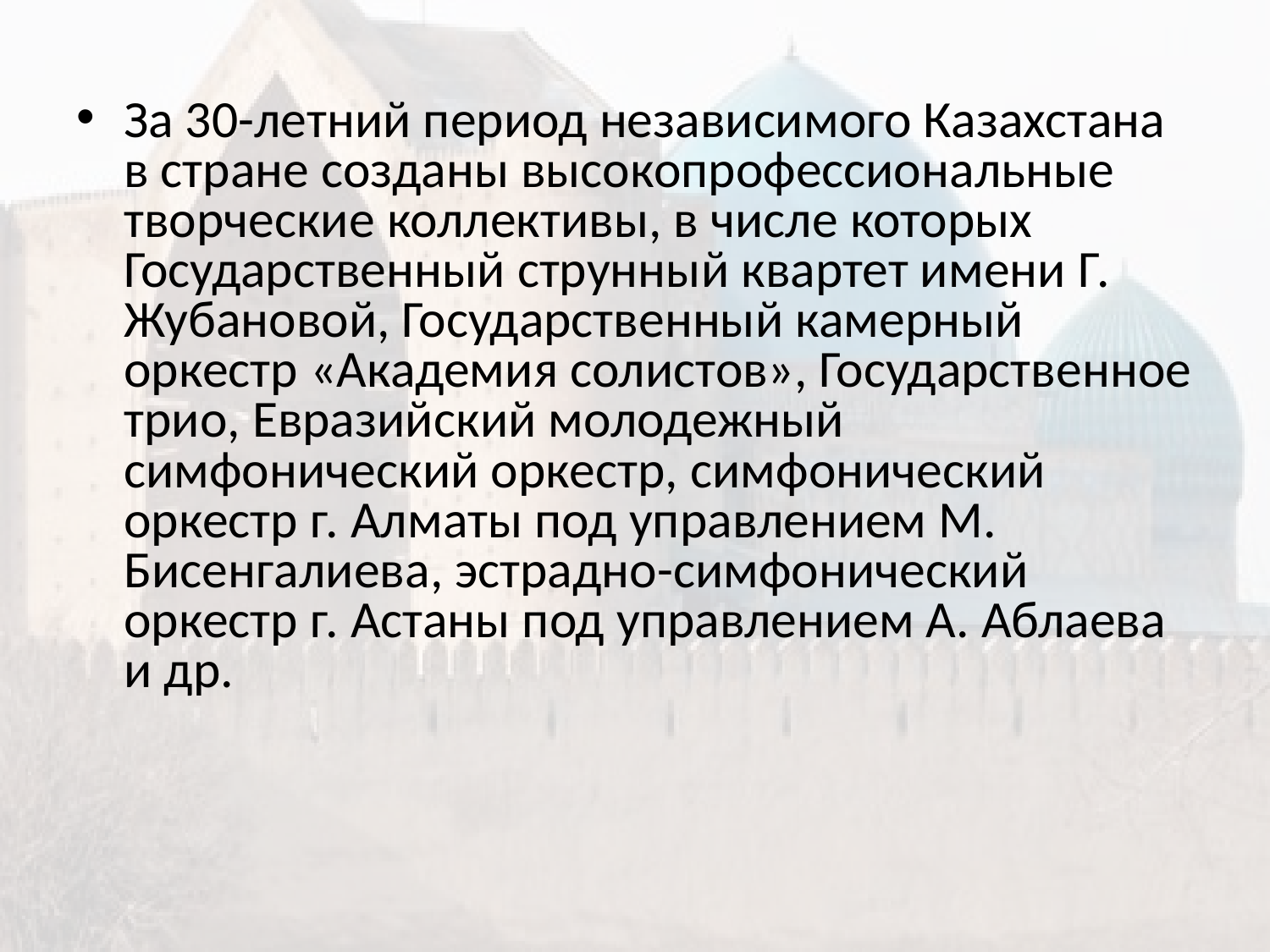

За 30-летний период независимого Казахстана в стране созданы высокопрофессиональные творческие коллективы, в числе которых Государственный струнный квартет имени Г. Жубановой, Государственный камерный оркестр «Академия солистов», Государственное трио, Евразийский молодежный симфонический оркестр, симфонический оркестр г. Алматы под управлением М. Бисенгалиева, эстрадно-симфонический оркестр г. Астаны под управлением А. Аблаева и др.